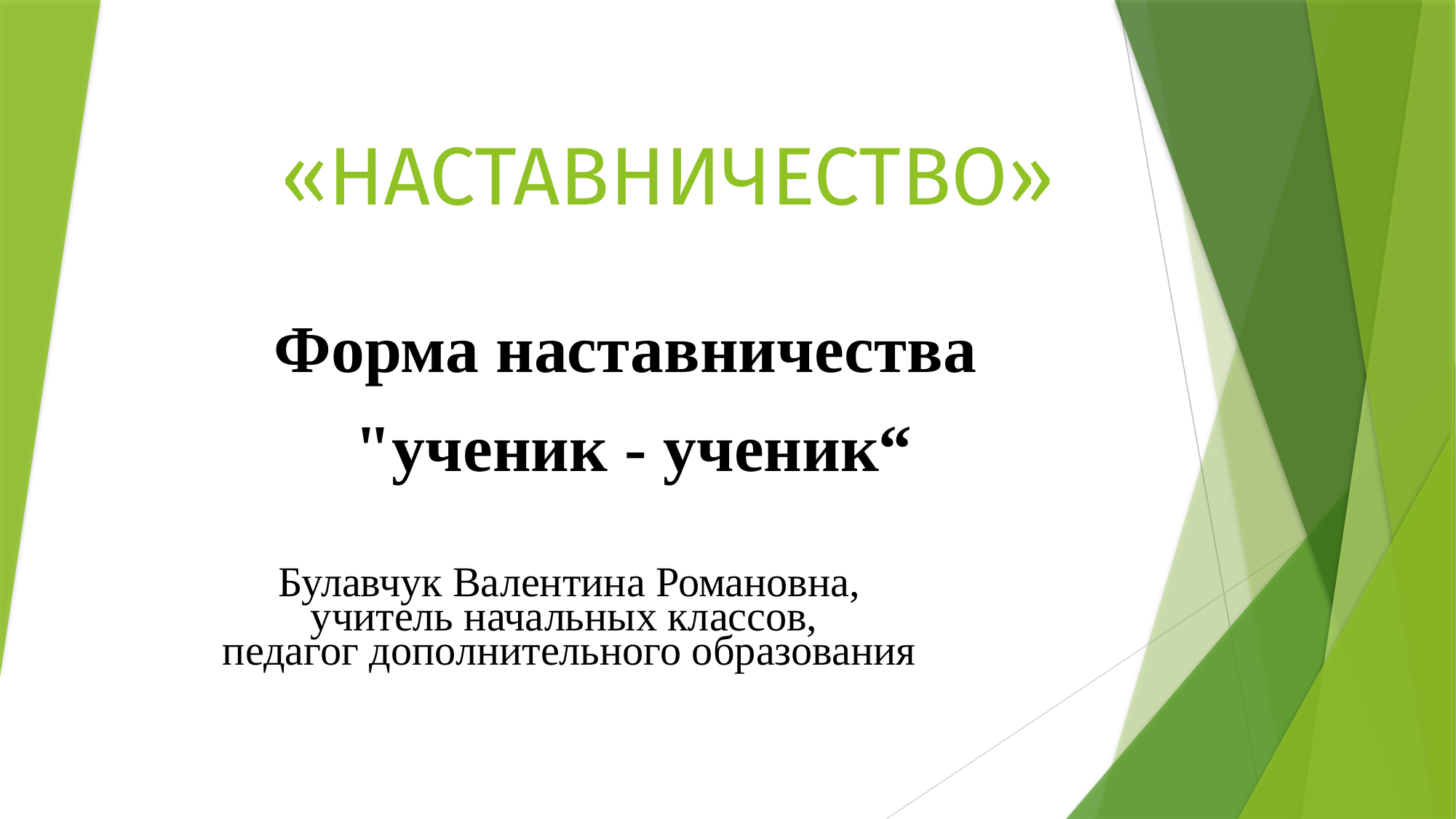

# «НАСТАВНИЧЕСТВО»
Форма наставничества

"ученик - ученик“

Булавчук Валентина Романовна, учитель начальных классов,
педагог дополнительного образования